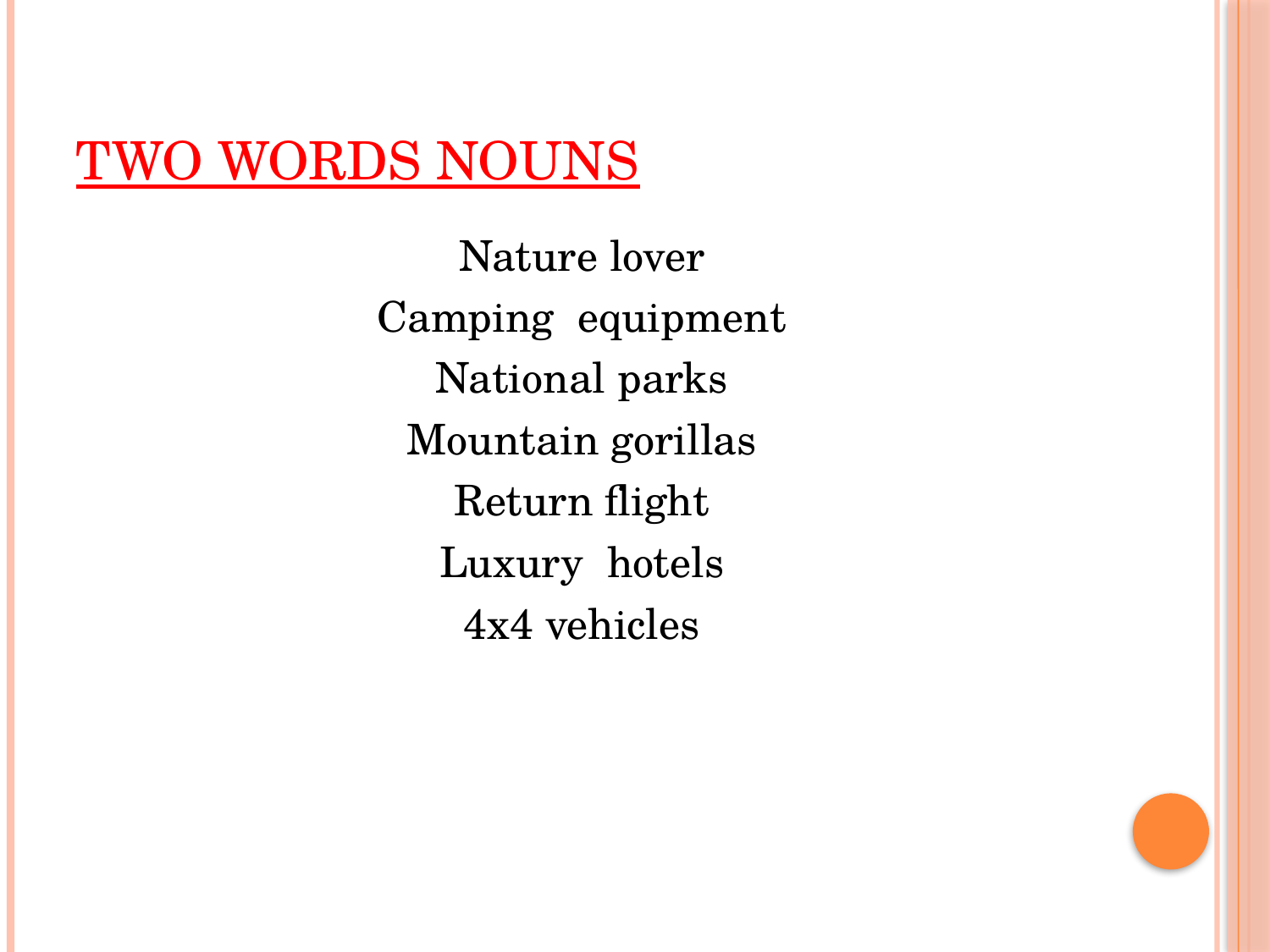

# Two words nouns
Nature lover
Camping  equipment
National parks
Mountain gorillas
Return flight
Luxury  hotels
4x4 vehicles